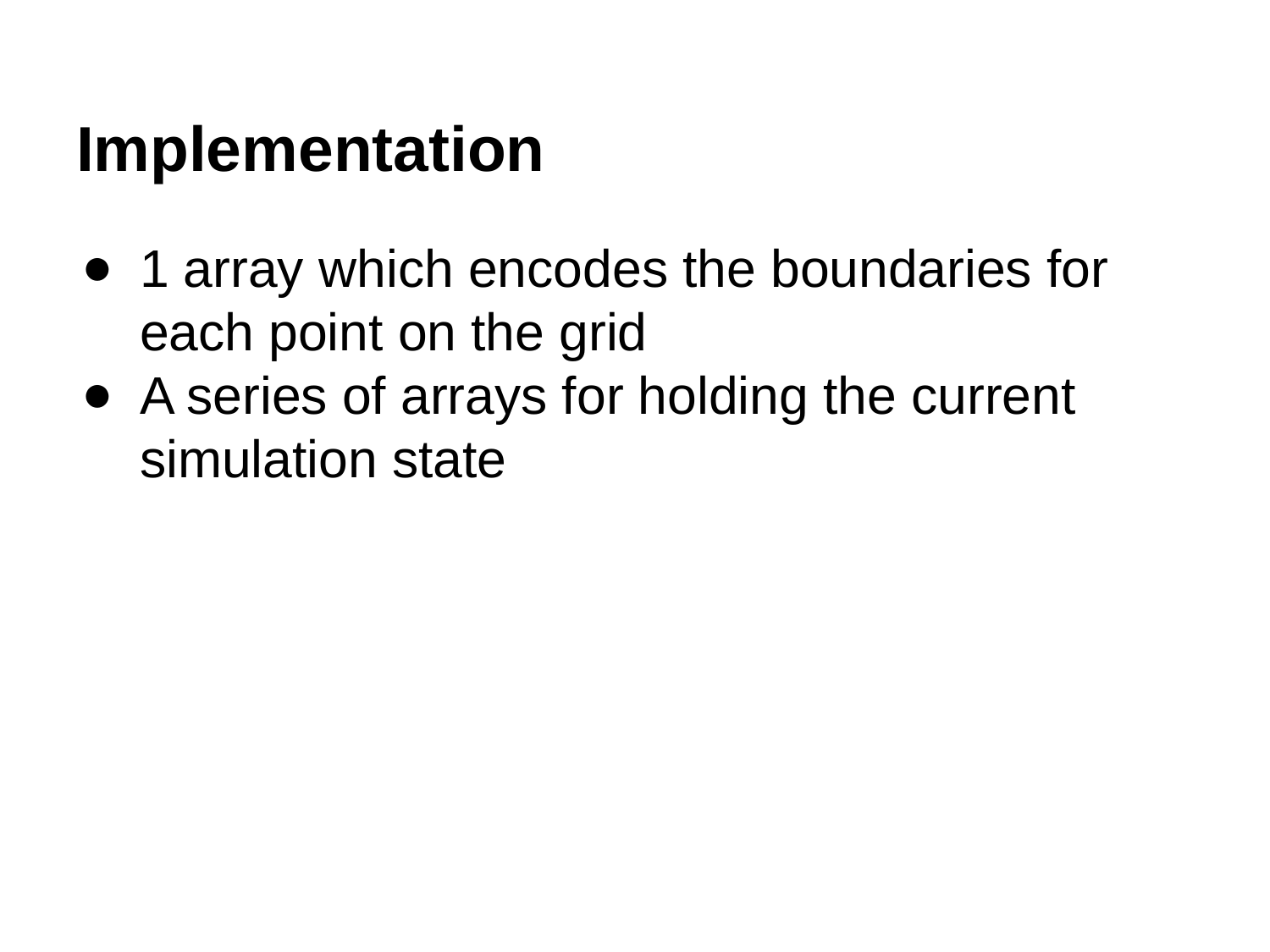

# Implementation
1 array which encodes the boundaries for each point on the grid
A series of arrays for holding the current simulation state